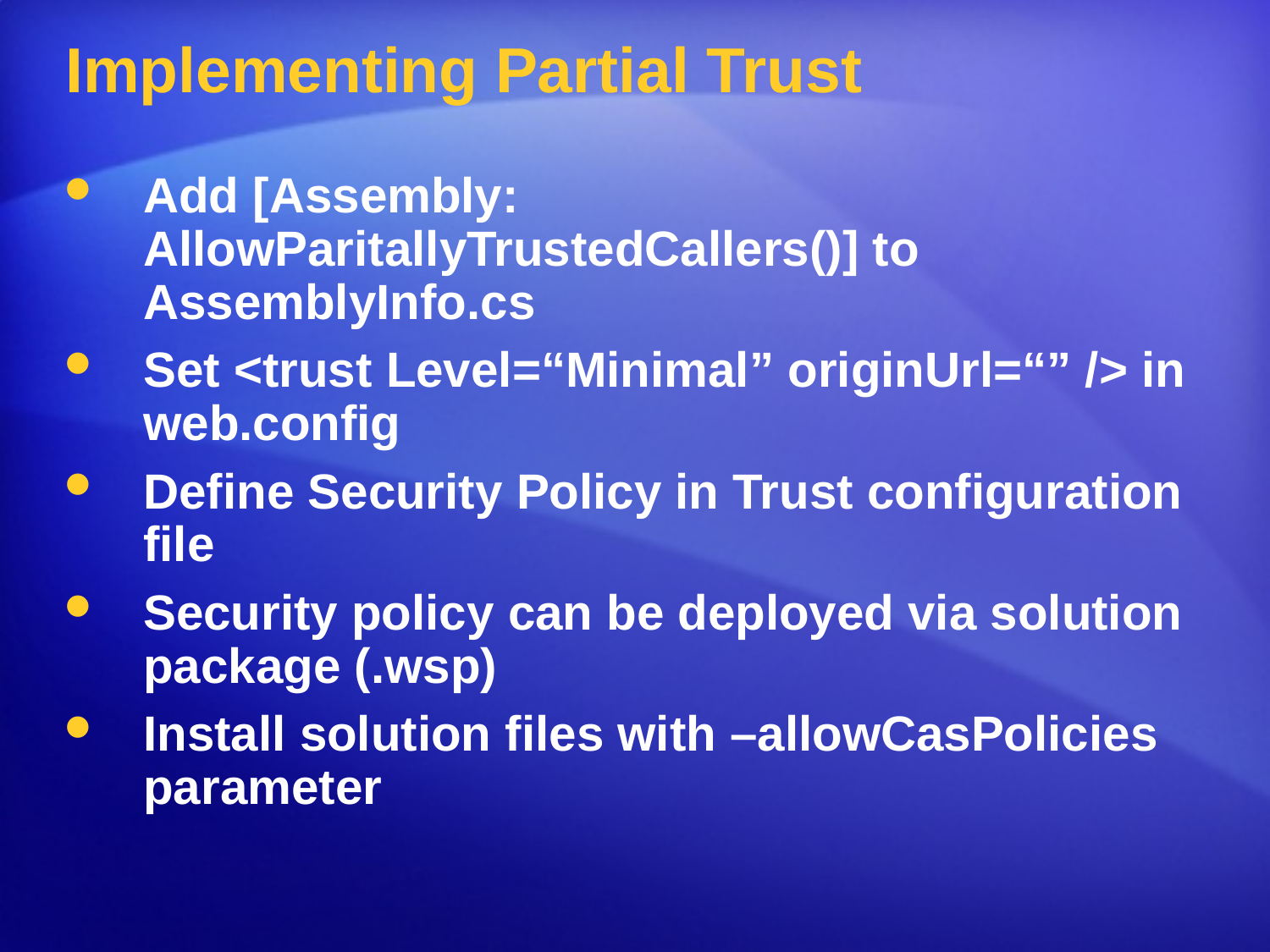

# Implementing Partial Trust
Add [Assembly: AllowParitallyTrustedCallers()] to AssemblyInfo.cs
Set <trust Level=“Minimal” originUrl=“” /> in web.config
Define Security Policy in Trust configuration file
Security policy can be deployed via solution package (.wsp)
Install solution files with –allowCasPolicies parameter